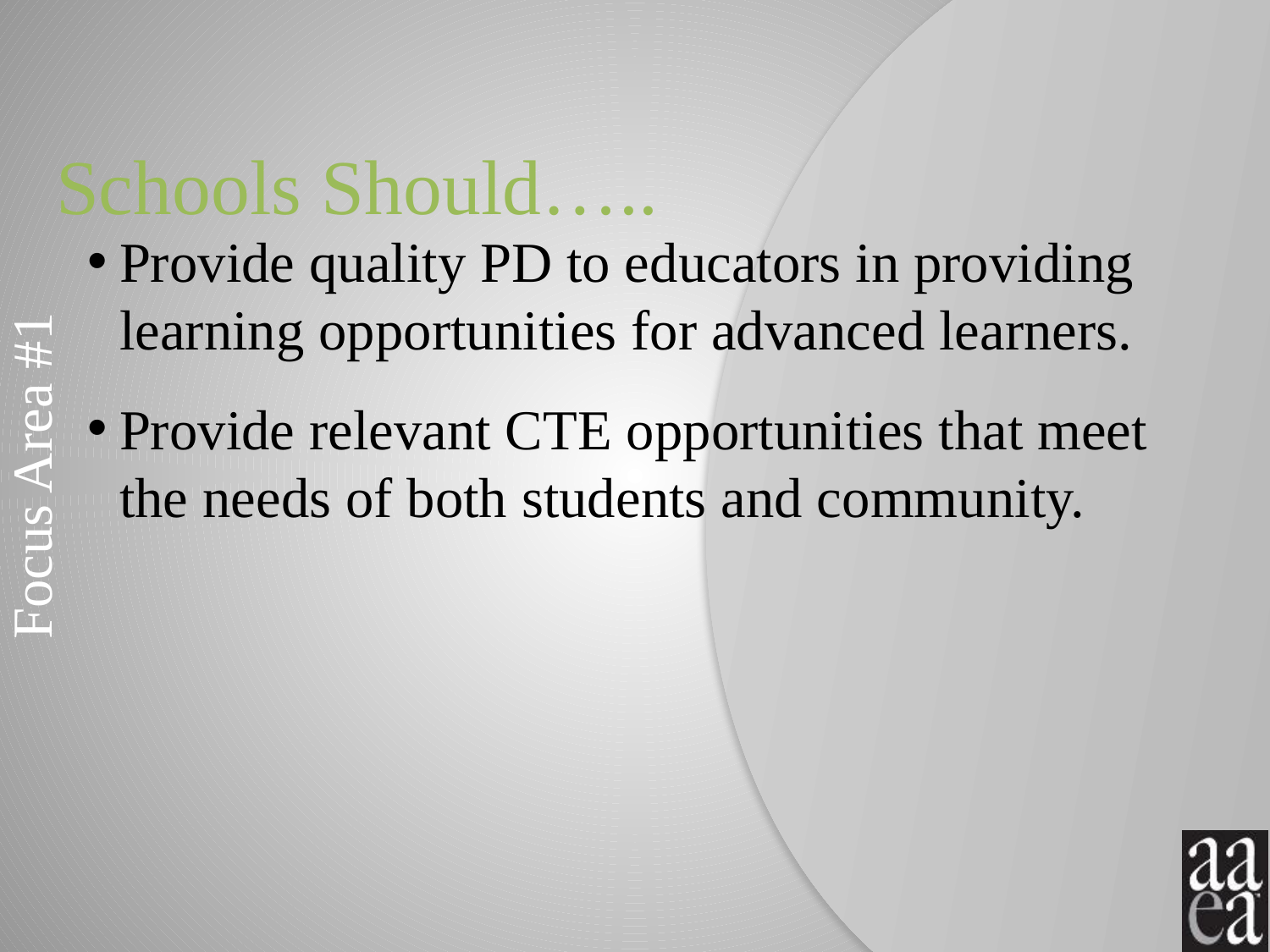

# Schools Should…..
Provide quality PD to educators in providing learning opportunities for advanced learners.
Provide relevant CTE opportunities that meet the needs of both students and community.
Focus Area #1